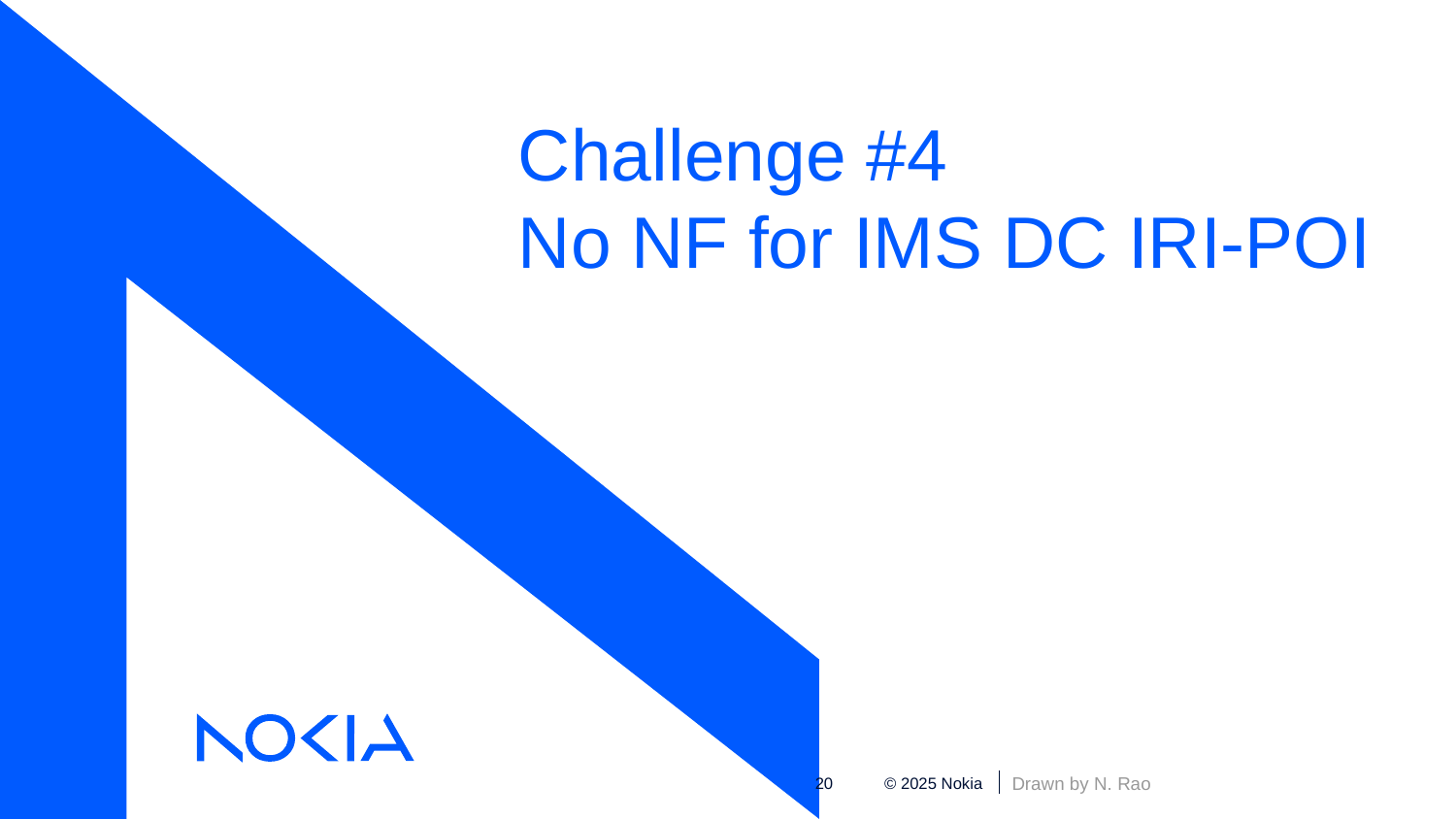

# Challenge #4 No NF for IMS DC IRI-POI